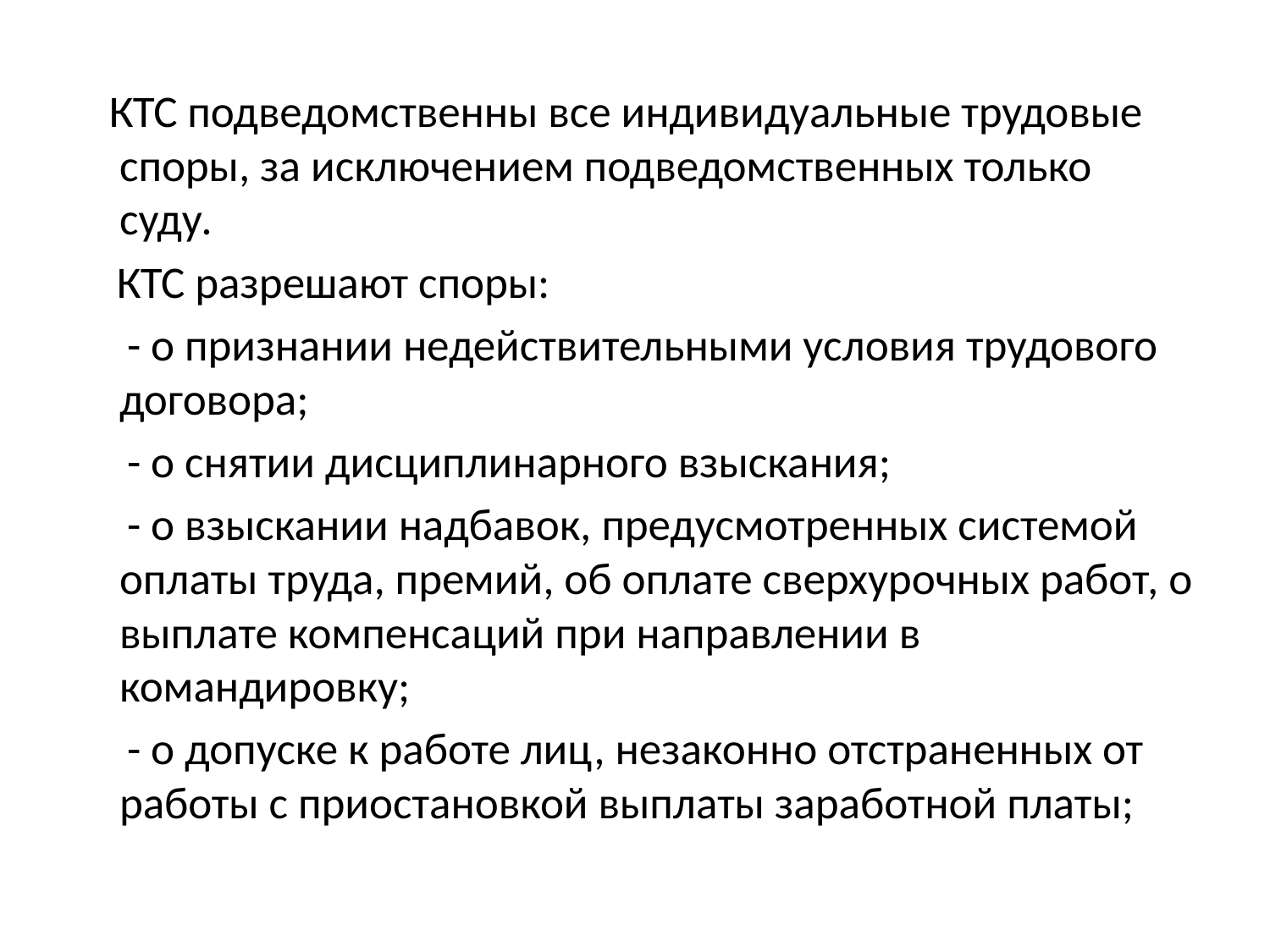

#
    КТС подведомственны все индивидуальные трудовые споры, за исключением подведомственных только суду.
    КТС разрешают споры:
     - о признании недействительными условия трудового договора;
     - о снятии дисциплинарного взыскания;
     - о взыскании надбавок, предусмотренных системой оплаты труда, премий, об оплате сверхурочных работ, о выплате компенсаций при направлении в командировку;
     - о допуске к работе лиц, незаконно отстраненных от работы с приостановкой выплаты заработной платы;